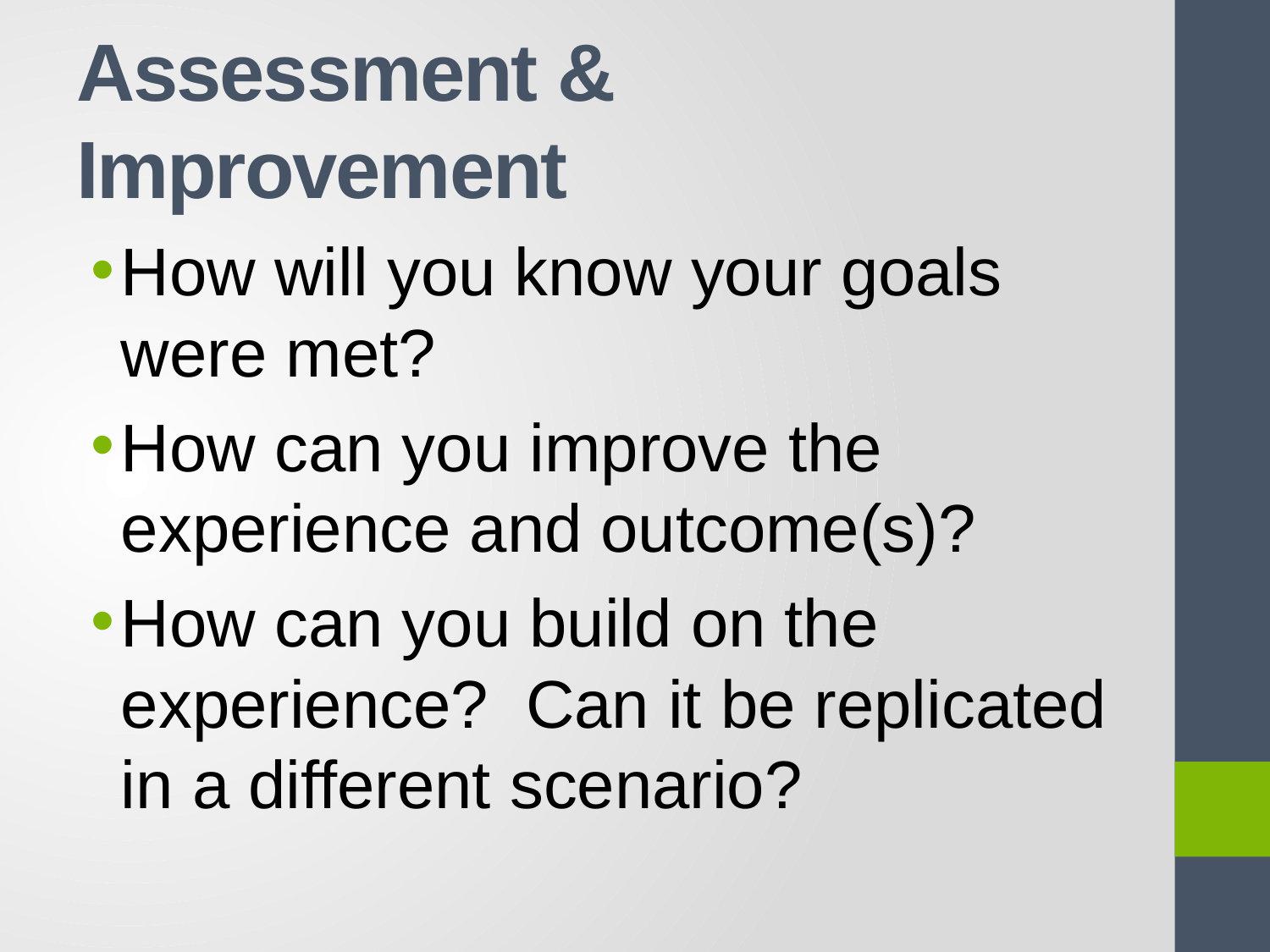

# Assessment & Improvement
How will you know your goals were met?
How can you improve the experience and outcome(s)?
How can you build on the experience?  Can it be replicated in a different scenario?